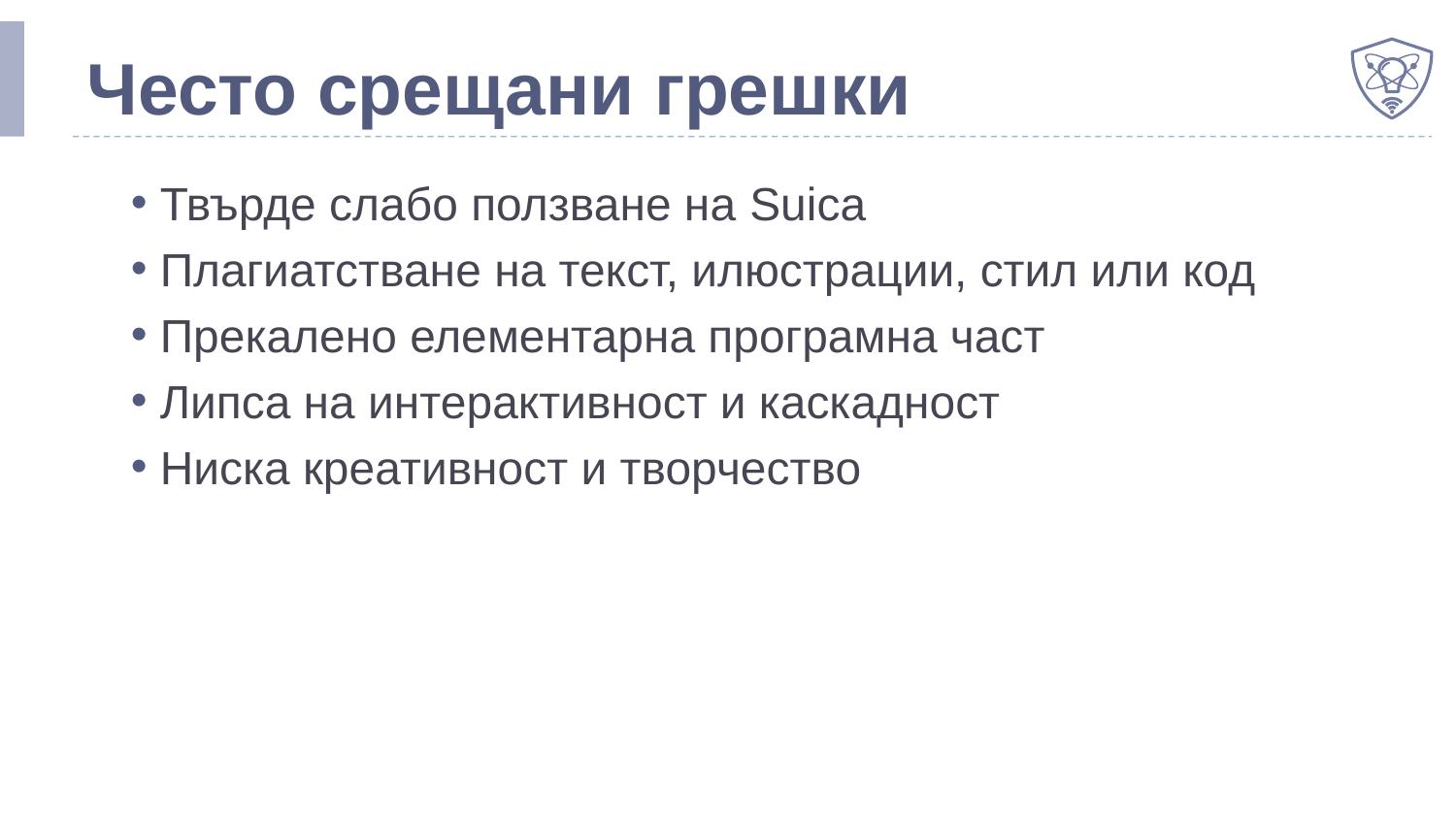

# Често срещани грешки
Твърде слабо ползване на Suica
Плагиатстване на текст, илюстрации, стил или код
Прекалено елементарна програмна част
Липса на интерактивност и каскадност
Ниска креативност и творчество